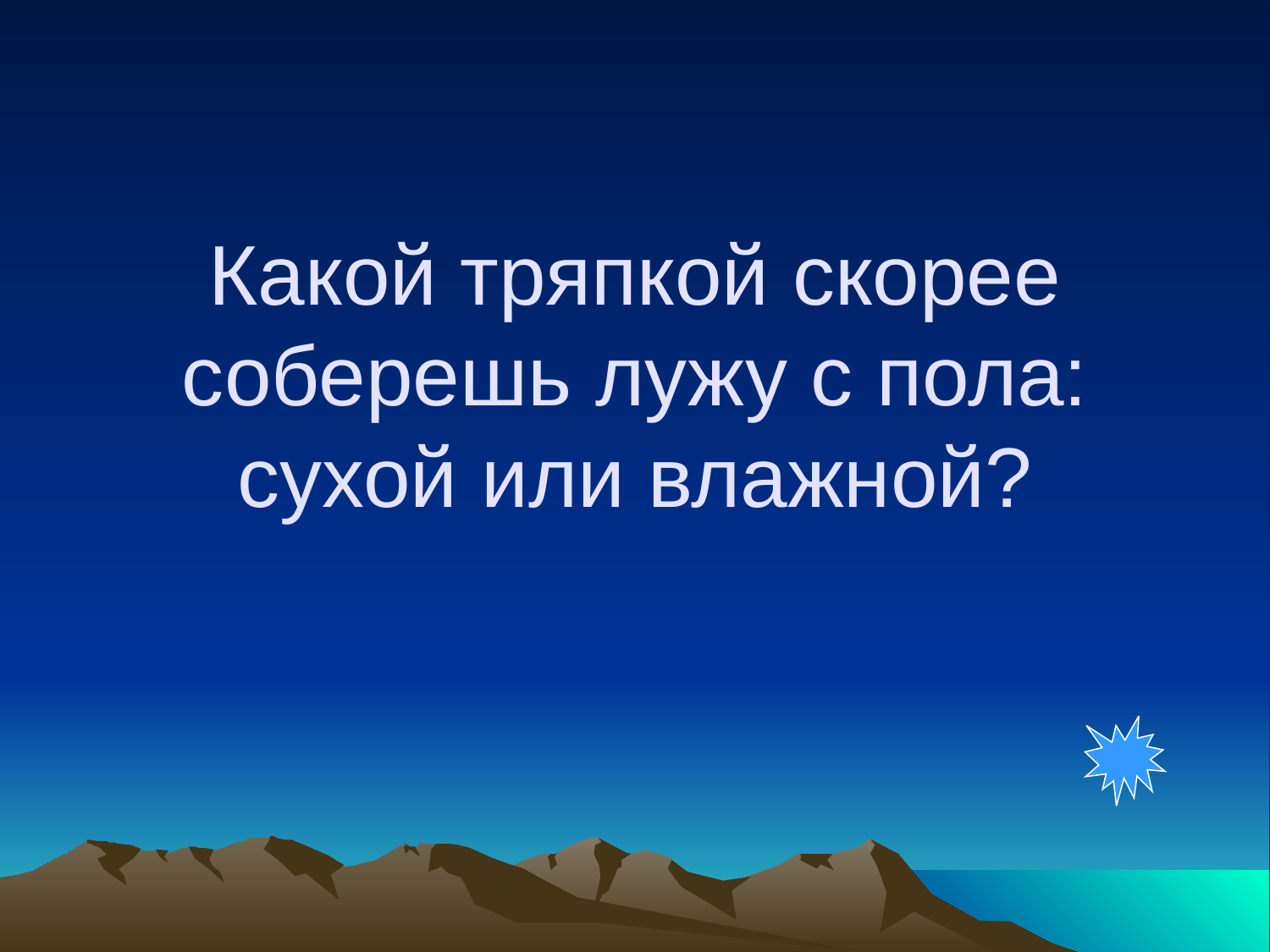

# Какой тряпкой скорее соберешь лужу с пола: сухой или влажной?